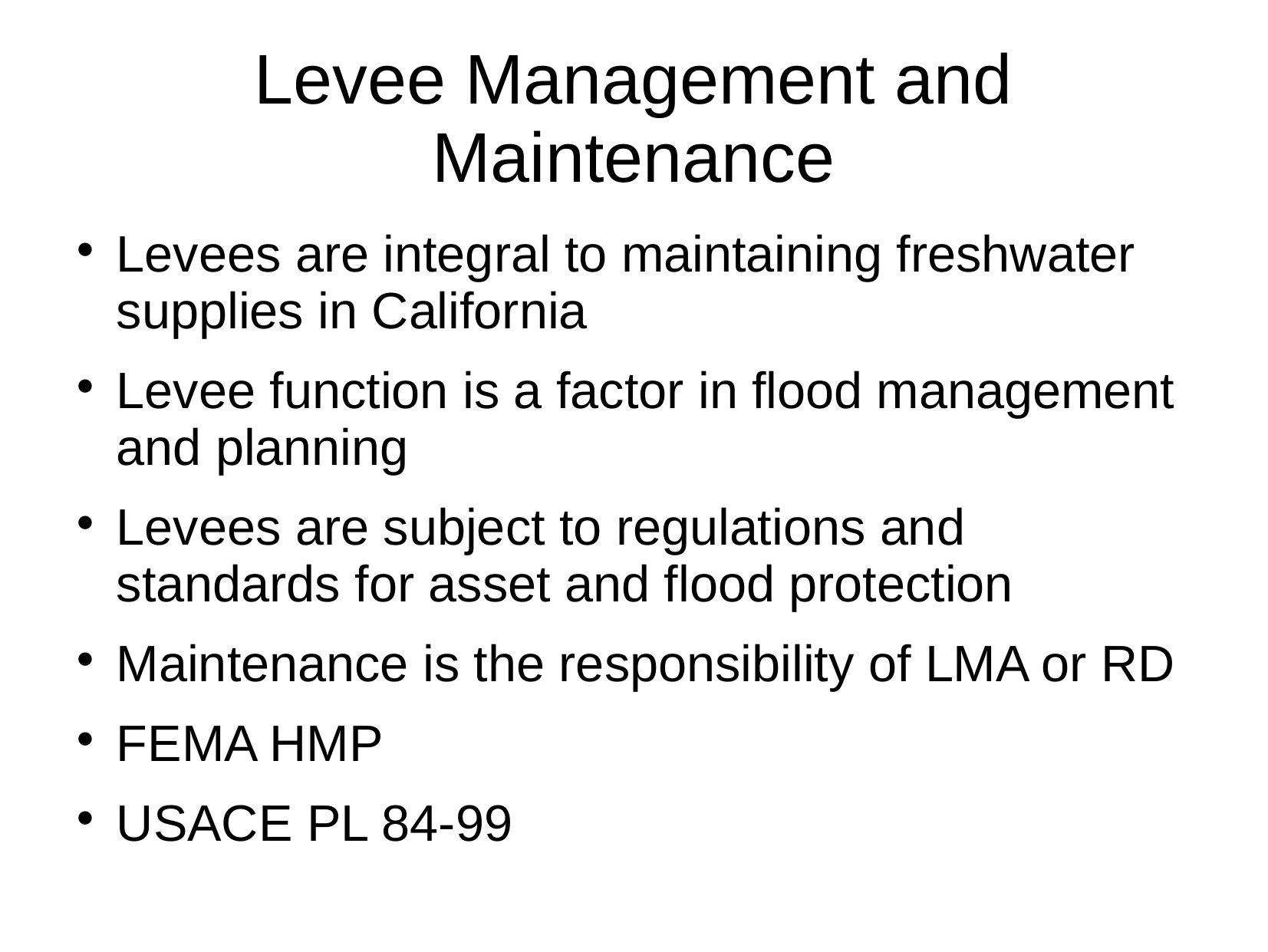

# Levee Management and Maintenance
Levees are integral to maintaining freshwater supplies in California
Levee function is a factor in flood management and planning
Levees are subject to regulations and standards for asset and flood protection
Maintenance is the responsibility of LMA or RD
FEMA HMP
USACE PL 84-99